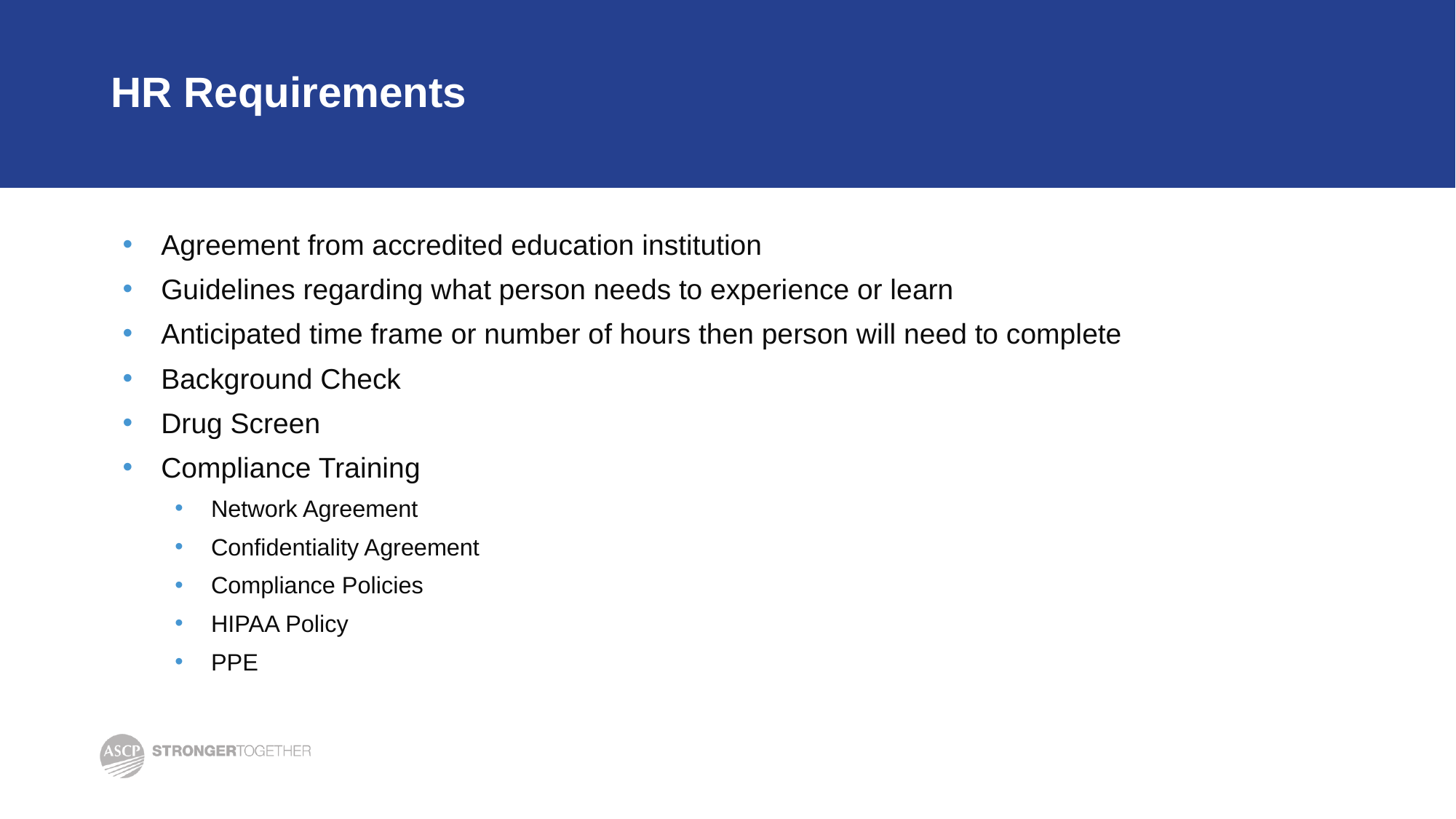

# HR Requirements
Agreement from accredited education institution
Guidelines regarding what person needs to experience or learn
Anticipated time frame or number of hours then person will need to complete
Background Check
Drug Screen
Compliance Training
Network Agreement
Confidentiality Agreement
Compliance Policies
HIPAA Policy
PPE